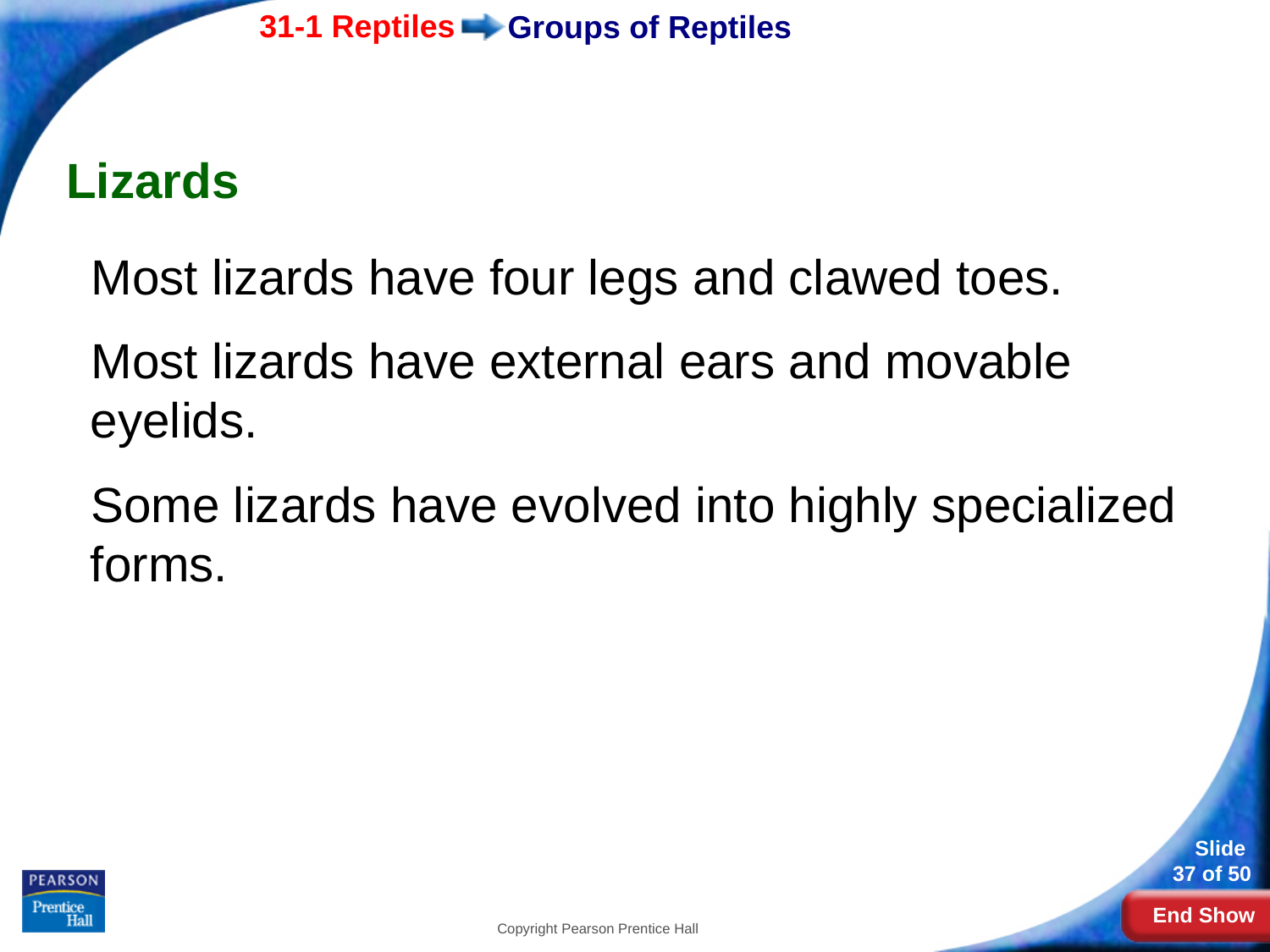

# Groups of Reptiles
Lizards
Most lizards have four legs and clawed toes.
Most lizards have external ears and movable eyelids.
Some lizards have evolved into highly specialized forms.
Copyright Pearson Prentice Hall